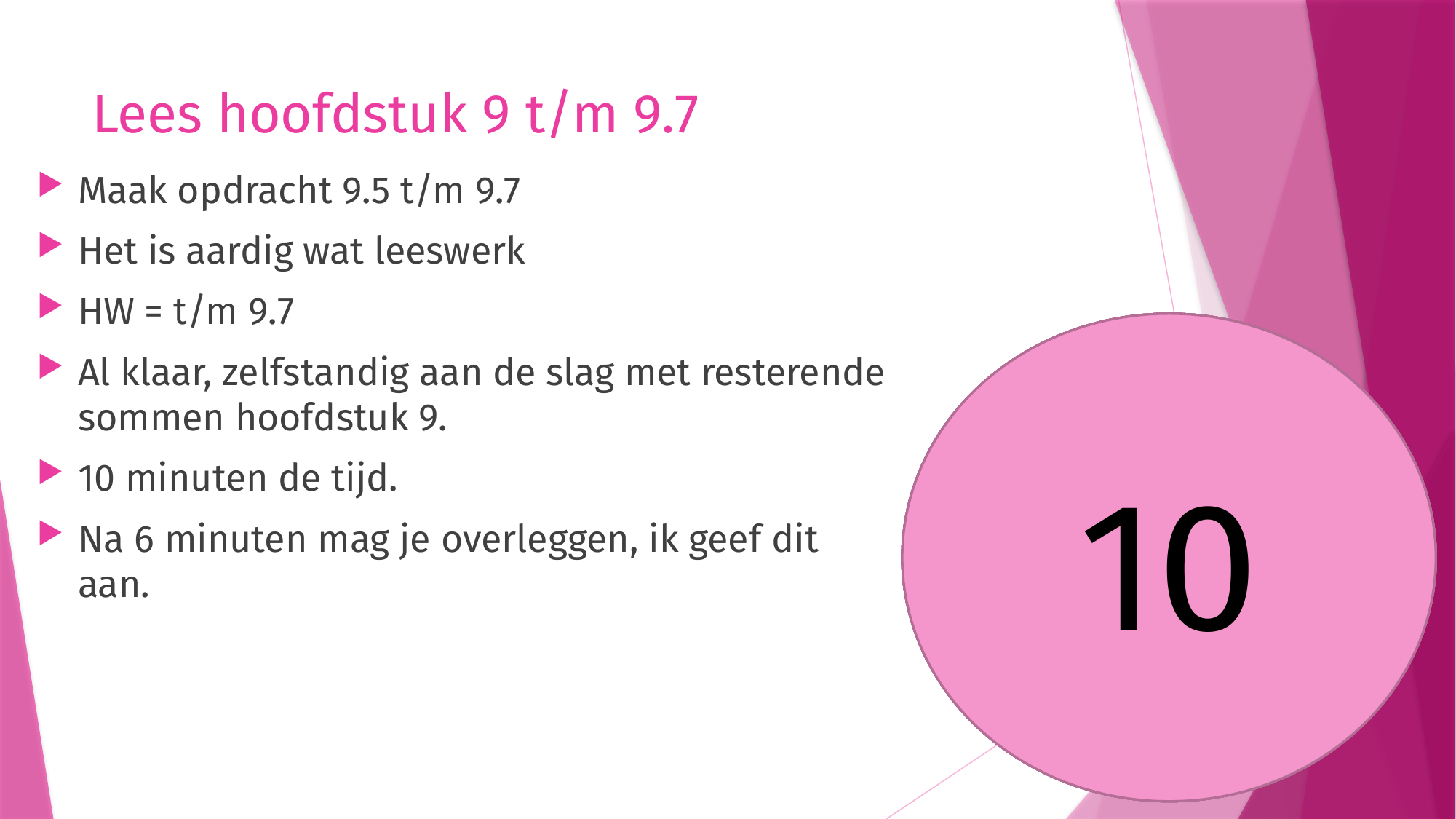

# Lees hoofdstuk 9 t/m 9.7
Maak opdracht 9.5 t/m 9.7
Het is aardig wat leeswerk
HW = t/m 9.7
Al klaar, zelfstandig aan de slag met resterende sommen hoofdstuk 9.
10 minuten de tijd.
Na 6 minuten mag je overleggen, ik geef dit aan.
10
9
8
5
6
7
4
3
1
2